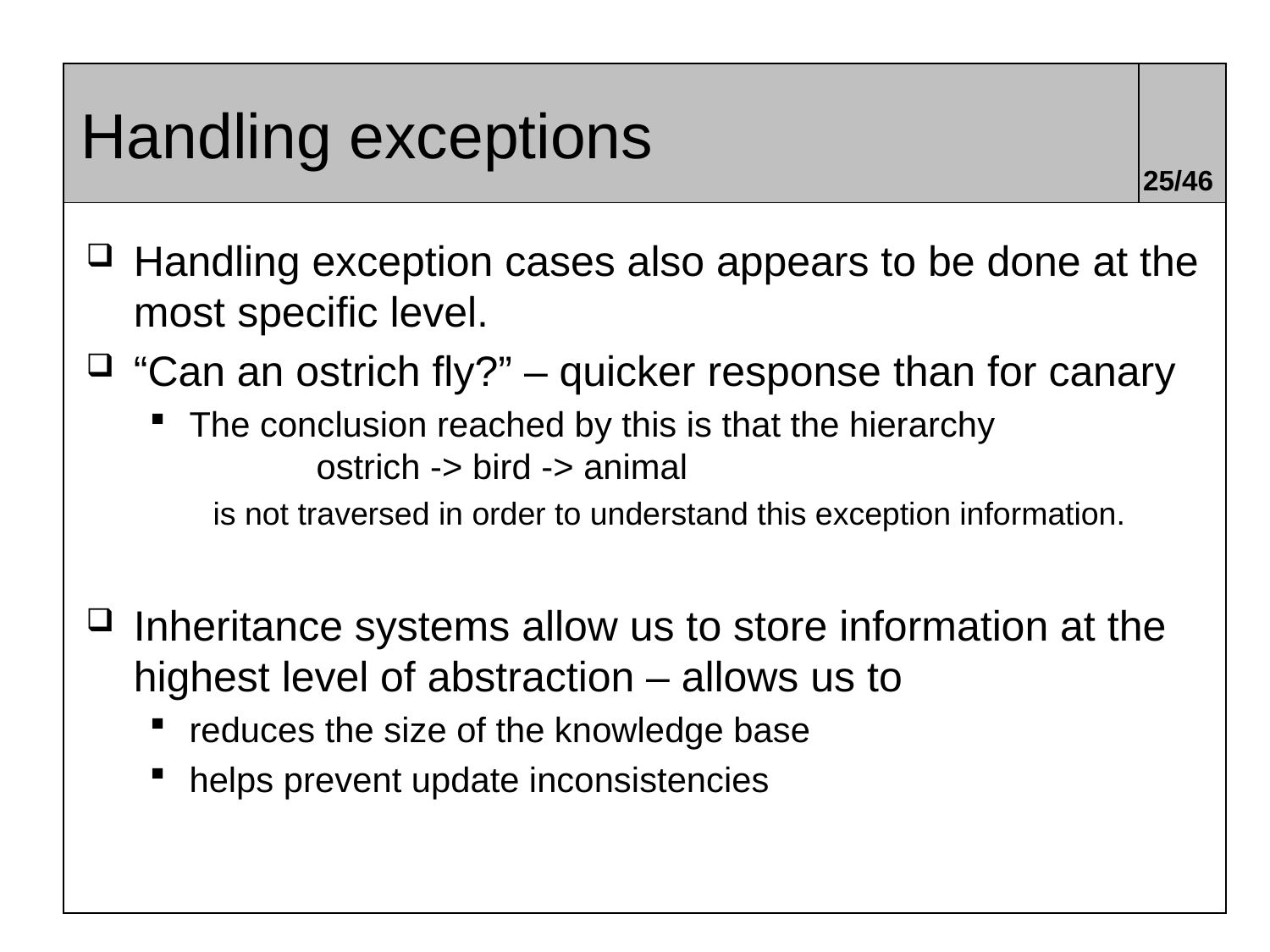

# Handling exceptions
25/46
Handling exception cases also appears to be done at the most specific level.
“Can an ostrich fly?” – quicker response than for canary
The conclusion reached by this is that the hierarchy 			ostrich -> bird -> animal
is not traversed in order to understand this exception information.

Inheritance systems allow us to store information at the highest level of abstraction – allows us to
reduces the size of the knowledge base
helps prevent update inconsistencies